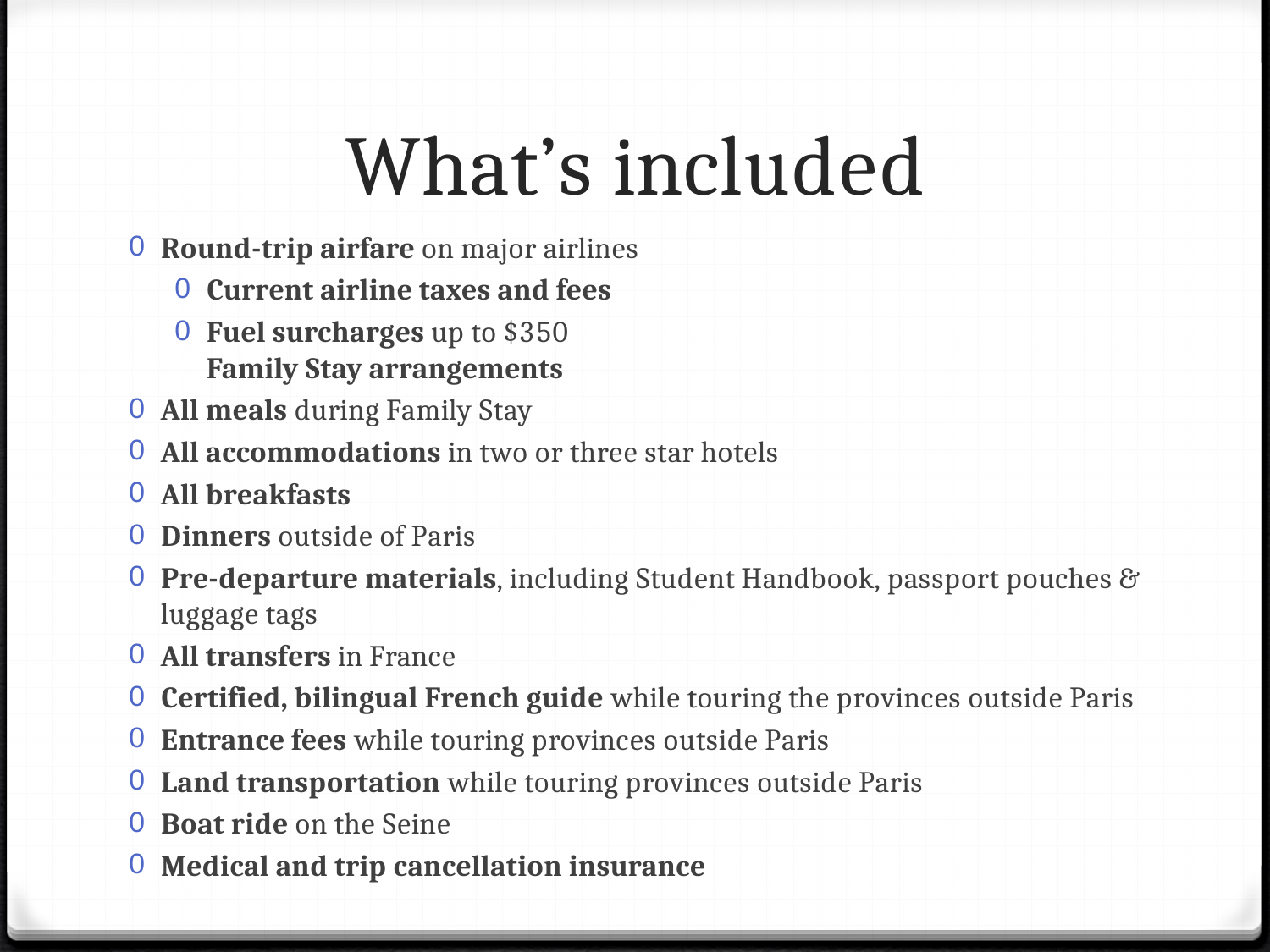

# What’s included
Round-trip airfare on major airlines
Current airline taxes and fees
Fuel surcharges up to $350
Family Stay arrangements
All meals during Family Stay
All accommodations in two or three star hotels
All breakfasts
Dinners outside of Paris
Pre-departure materials, including Student Handbook, passport pouches & luggage tags
All transfers in France
Certified, bilingual French guide while touring the provinces outside Paris
Entrance fees while touring provinces outside Paris
Land transportation while touring provinces outside Paris
Boat ride on the Seine
Medical and trip cancellation insurance